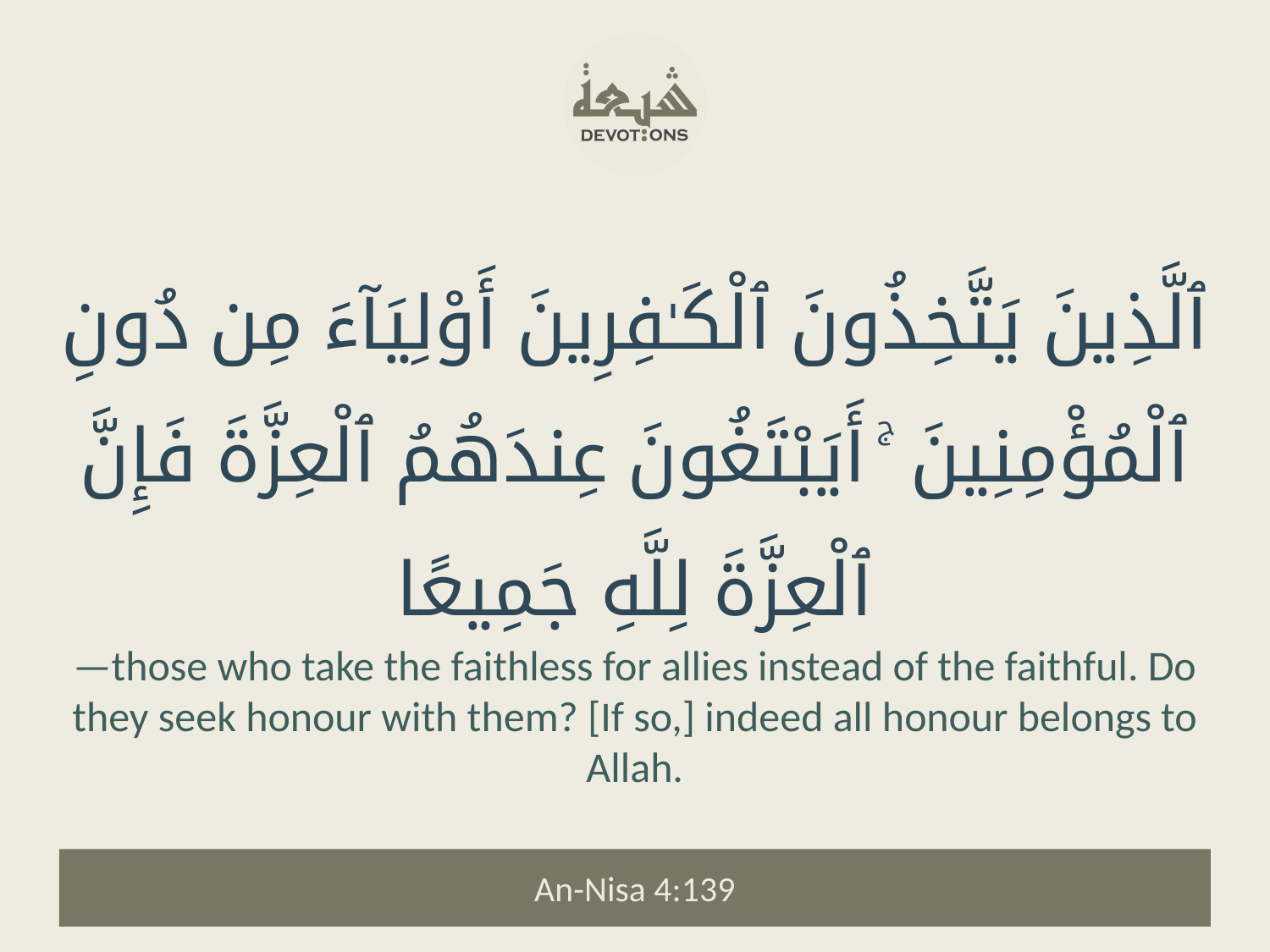

ٱلَّذِينَ يَتَّخِذُونَ ٱلْكَـٰفِرِينَ أَوْلِيَآءَ مِن دُونِ ٱلْمُؤْمِنِينَ ۚ أَيَبْتَغُونَ عِندَهُمُ ٱلْعِزَّةَ فَإِنَّ ٱلْعِزَّةَ لِلَّهِ جَمِيعًا
—those who take the faithless for allies instead of the faithful. Do they seek honour with them? [If so,] indeed all honour belongs to Allah.
An-Nisa 4:139